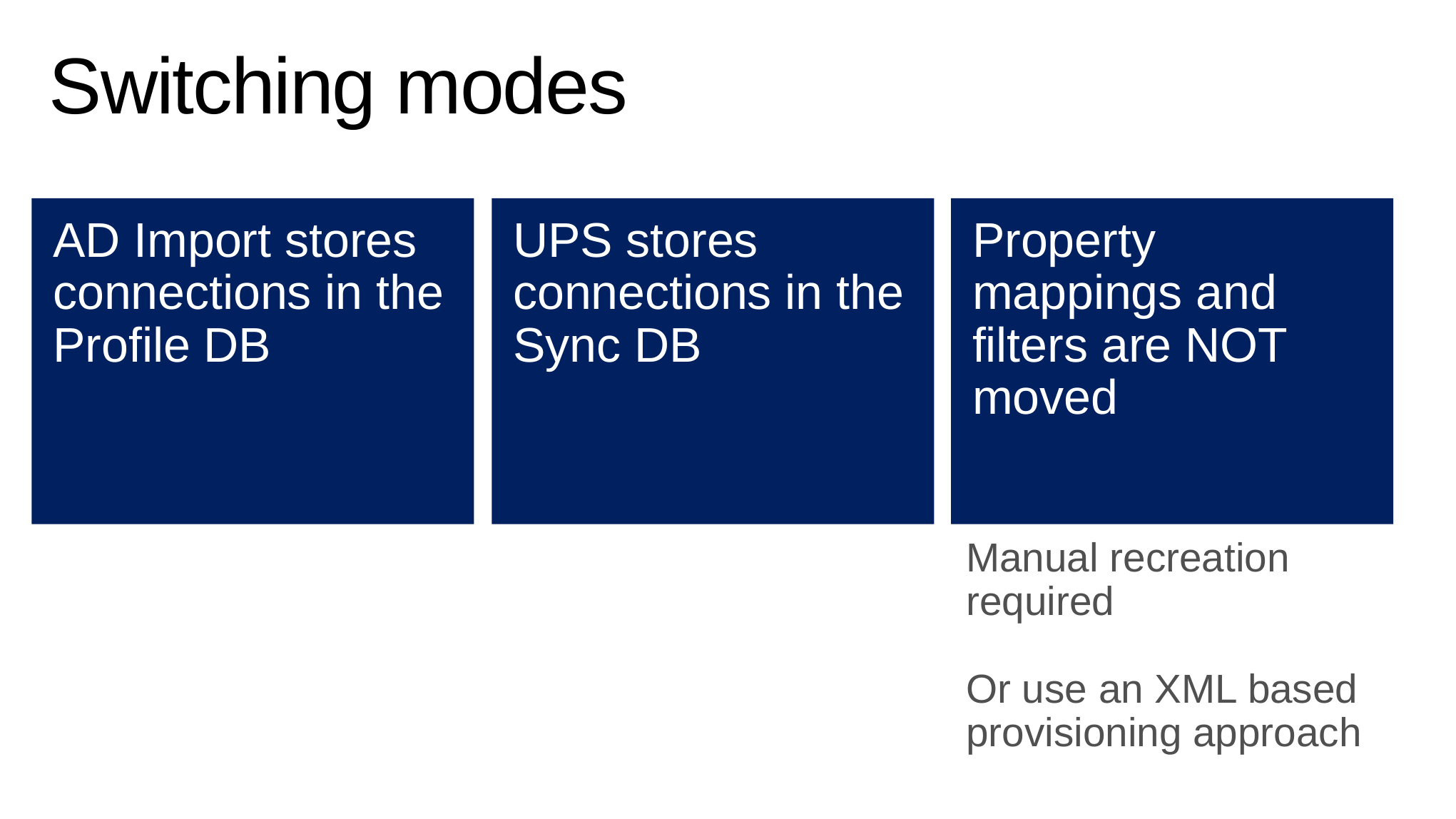

# Switching modes

AD Import stores connections in the Profile DB
UPS stores connections in the Sync DB
Property mappings and filters are NOT moved

Manual recreation required

Or use an XML based provisioning approach